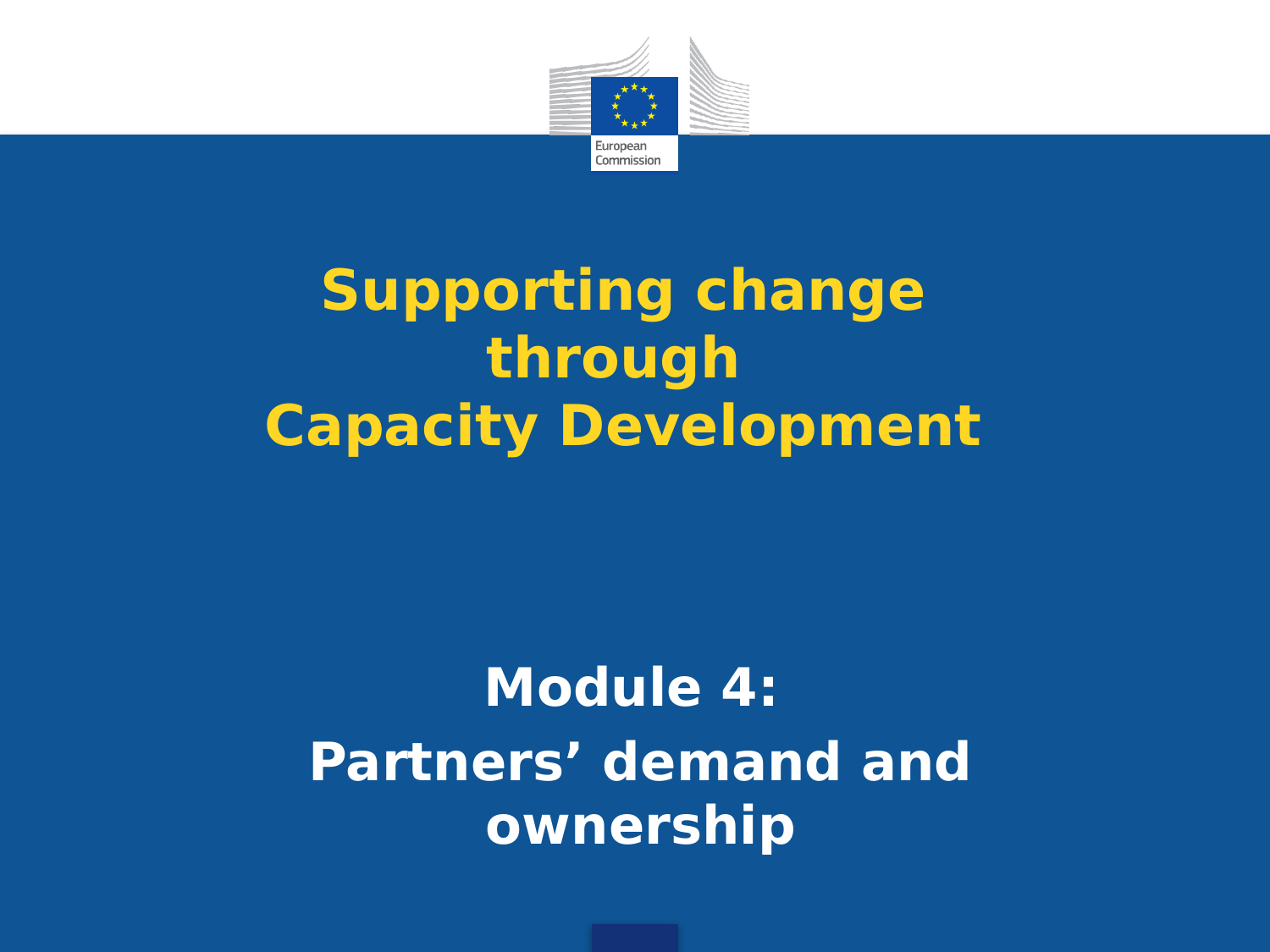

Supporting change through
Capacity Development
Module 4:
Partners’ demand and ownership